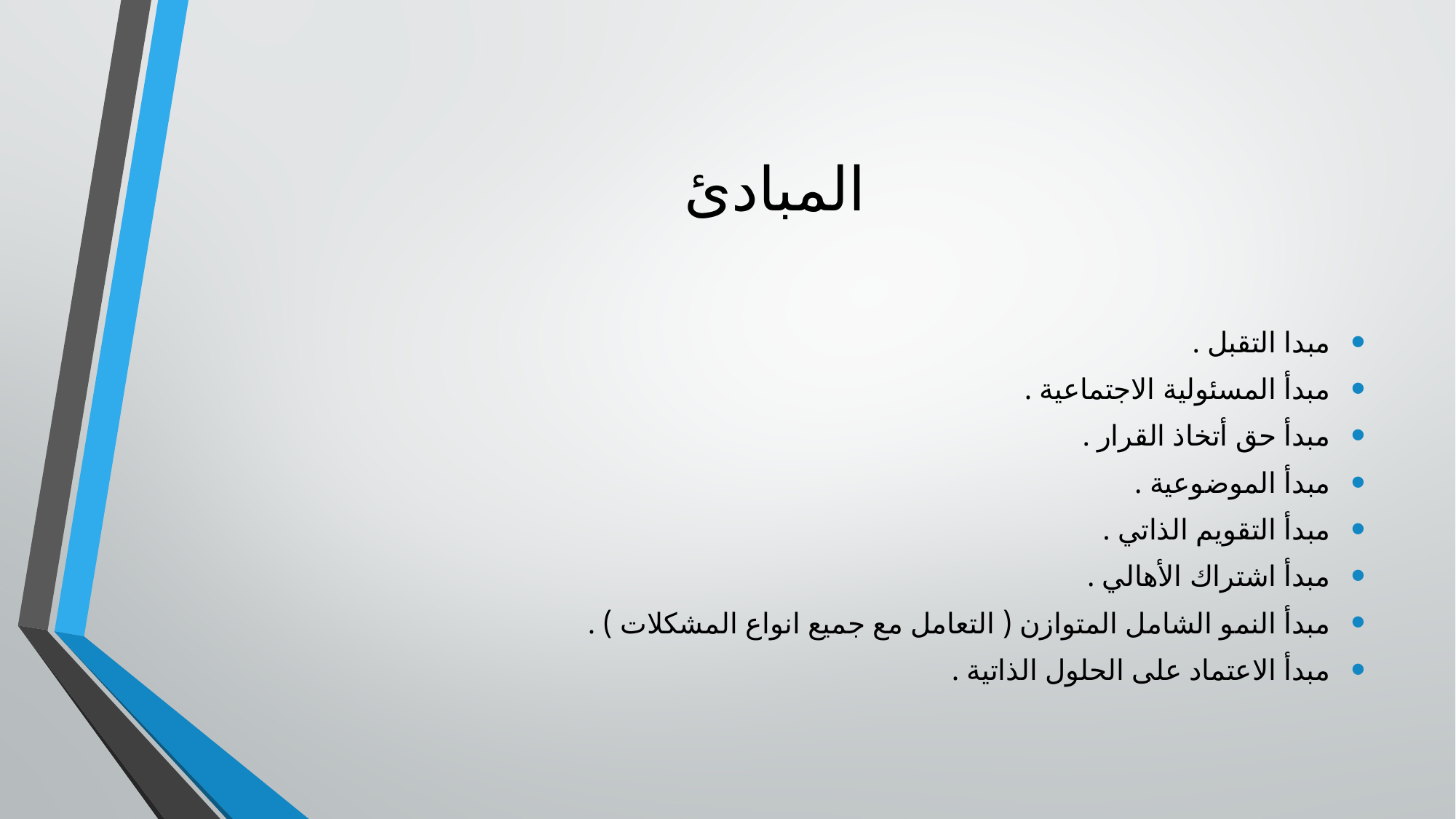

# المبادئ
مبدا التقبل .
مبدأ المسئولية الاجتماعية .
مبدأ حق أتخاذ القرار .
مبدأ الموضوعية .
مبدأ التقويم الذاتي .
مبدأ اشتراك الأهالي .
مبدأ النمو الشامل المتوازن ( التعامل مع جميع انواع المشكلات ) .
مبدأ الاعتماد على الحلول الذاتية .